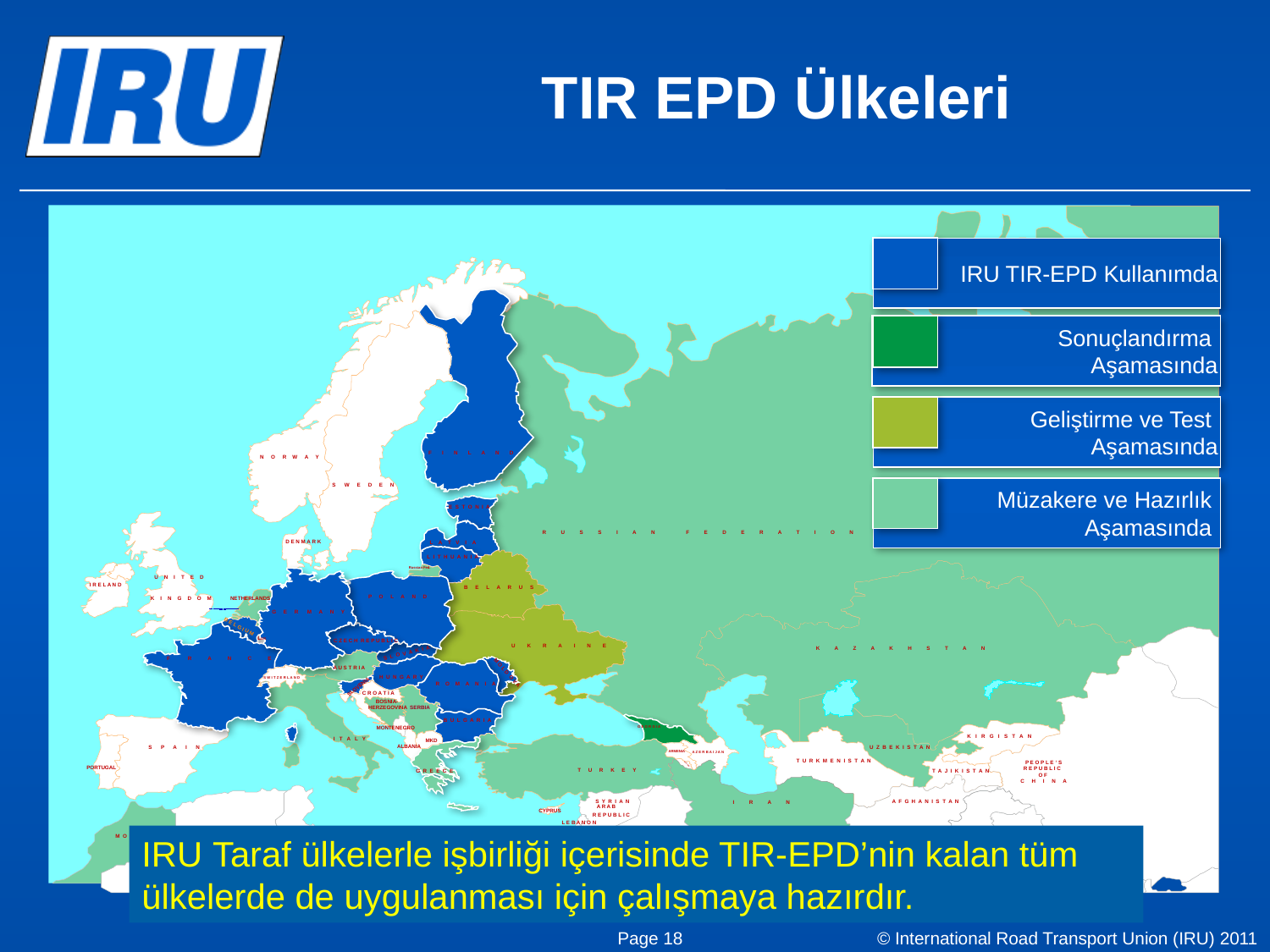

TIR EPD Ülkeleri

IRU TIR-EPD Kullanımda

Sonuçlandırma
Aşamasında
Geliştirme ve Test
Aşamasında

Müzakere ve Hazırlık
Aşamasında

# I

F       I       N       L       A       N       D
N     O     R    W     A     Y

S      W     E     D     E     N

E  S  T  O  N  I  A

R          U          S          S          I          A          N                     F          E          D          E          R          A          T          I          O          N
D E N M A R K
L    A    T   V    I    A

L  I  T  H  U  A  N  I  A

Russian Fed.

U    N    I    T    E    D
I R E L A N D
B     E     L     A     R     U     S

P     O     L     A     N     D
K    I    N    G    D    O    M
NETHERLANDS

G     E     R      M     A     N     Y

B E L G I U M

L
U
X
.
C Z E C H  R E P U B L I C

U        K        R        A        I        N        E
K          A          Z          A          K          H          S          T          A          N

S  L  O  V  A  K  I  A

F            R           A           N           C           E

A U S T R I A

M O L D  O V A

H  U  N  G  A  R  Y
S W I T Z E R L A N D

R    O    M    A    N    I    A
SLOVENIA

C R O A T I A

SERBIA
     BOSNIA-
HERZEGOVINA

B  U  L  G  A  R  I  A

G E O R G I A
MONTENEGRO

K   I   R   G   I   S   T   A   N
I   T   A   L   Y

MKD

ALBANIA
S      P      A      I      N
U  Z  B  E  K  I  S  T  A  N

ARMENIA
A Z E R B A I J A N
T  U  R  K  M  E  N  I  S  T  A  N
P E O P L E ‘ S
R E P U B L I C
O F
C     H     I     N     A

A Z E R B.
PORTUGAL
T     U     R     K     E     Y
G  R  E  E  C  E
T  A  J  I  K  I  S  T  A  N

S  Y  R  I  A  N
A  F  G  H  A  N  I  S  T  A  N
I          R          A          N

 A R A B

CYPRUS
R E P U B L I C

L E B A N O N
IRU Taraf ülkelerle işbirliği içerisinde TIR-EPD’nin kalan tüm ülkelerde de uygulanması için çalışmaya hazırdır.
T U N I S I A

M  O  R  O  C  C  O

I S R A E L
J O R D A N

Page 18
© International Road Transport Union (IRU) 2011